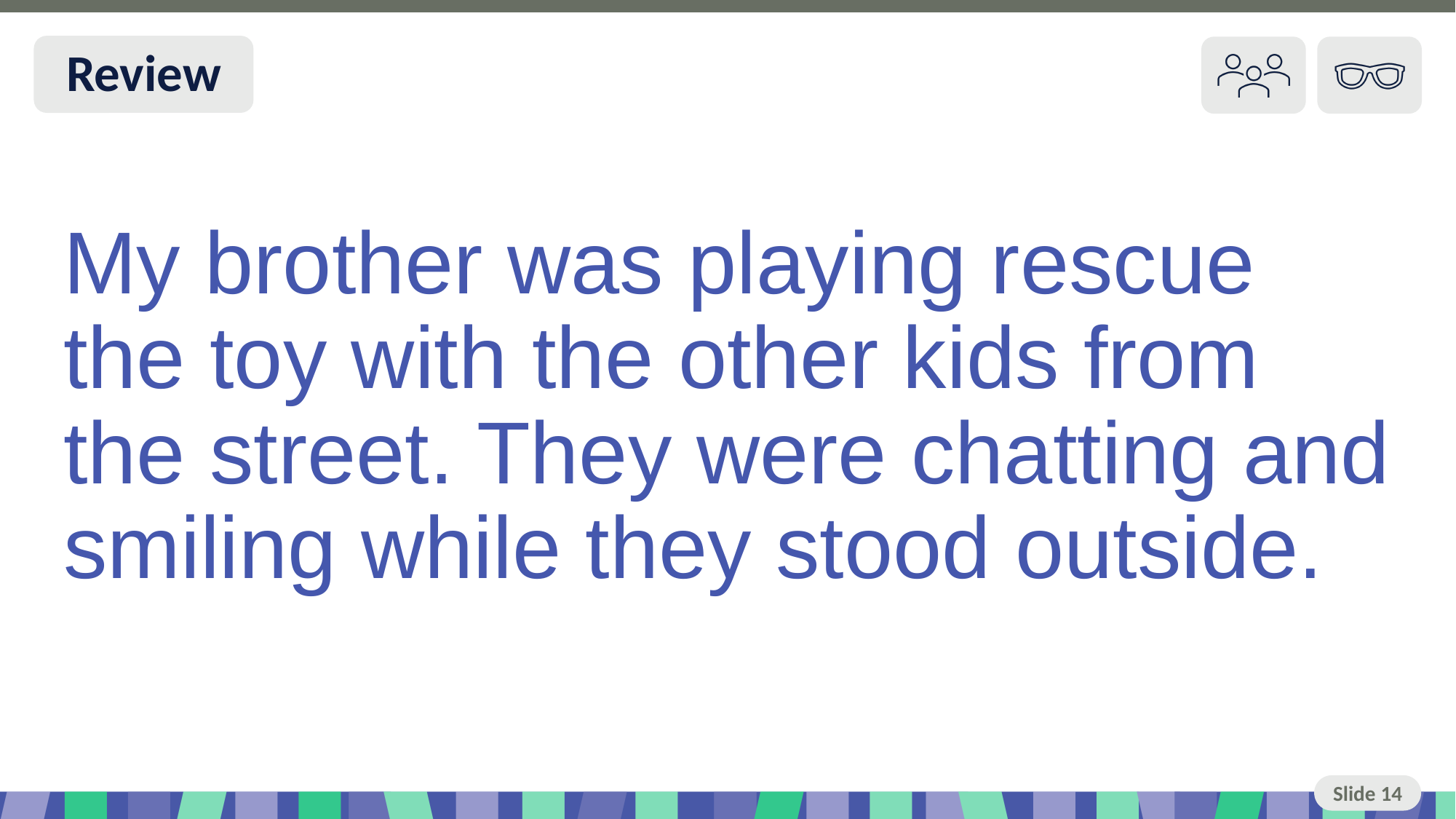

Slide 14 Review You do
My brother was playing rescue the toy with the other kids from the street. They were chatting and smiling while they stood outside.